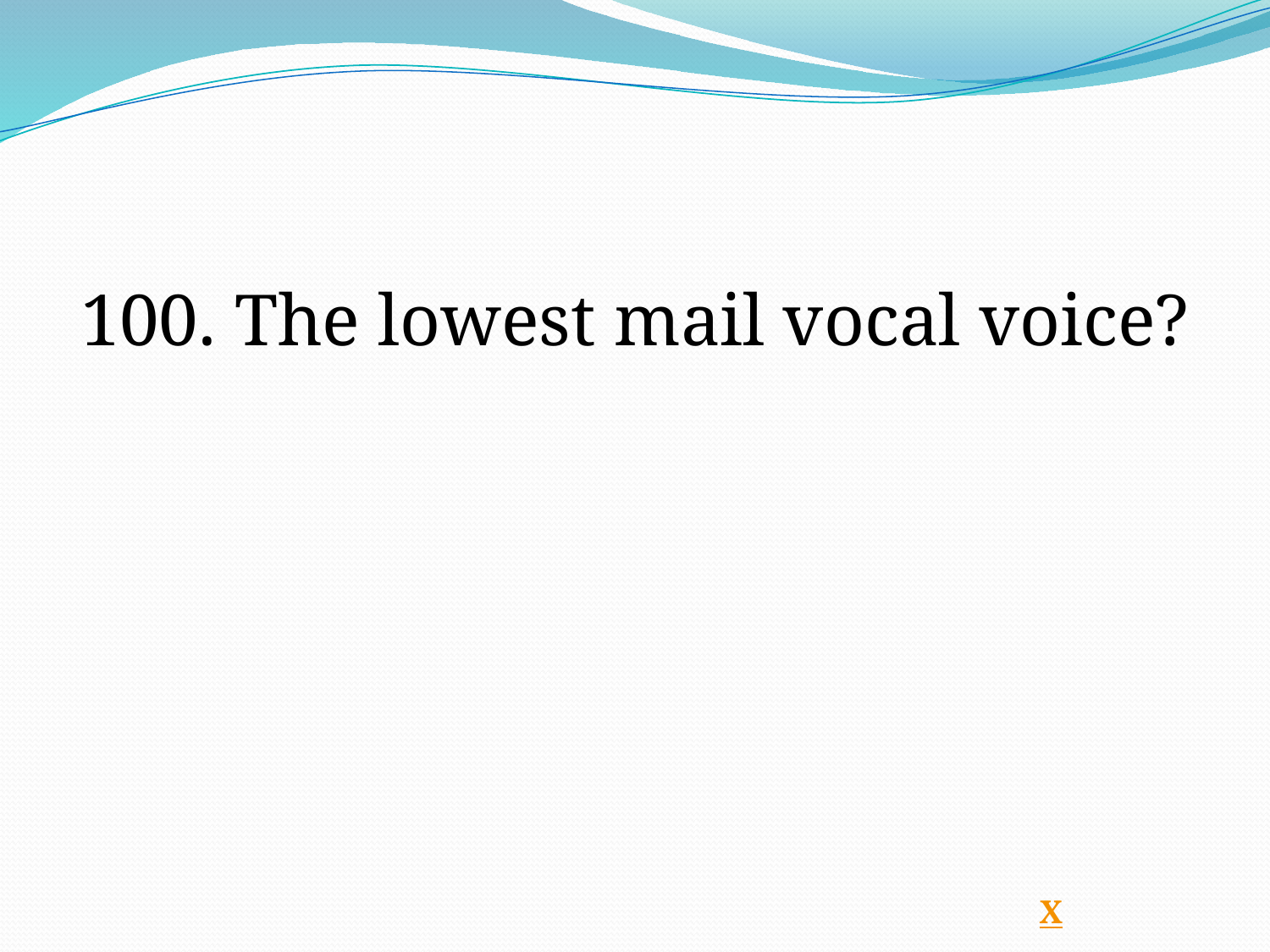

100. The lowest mail vocal voice?
Х